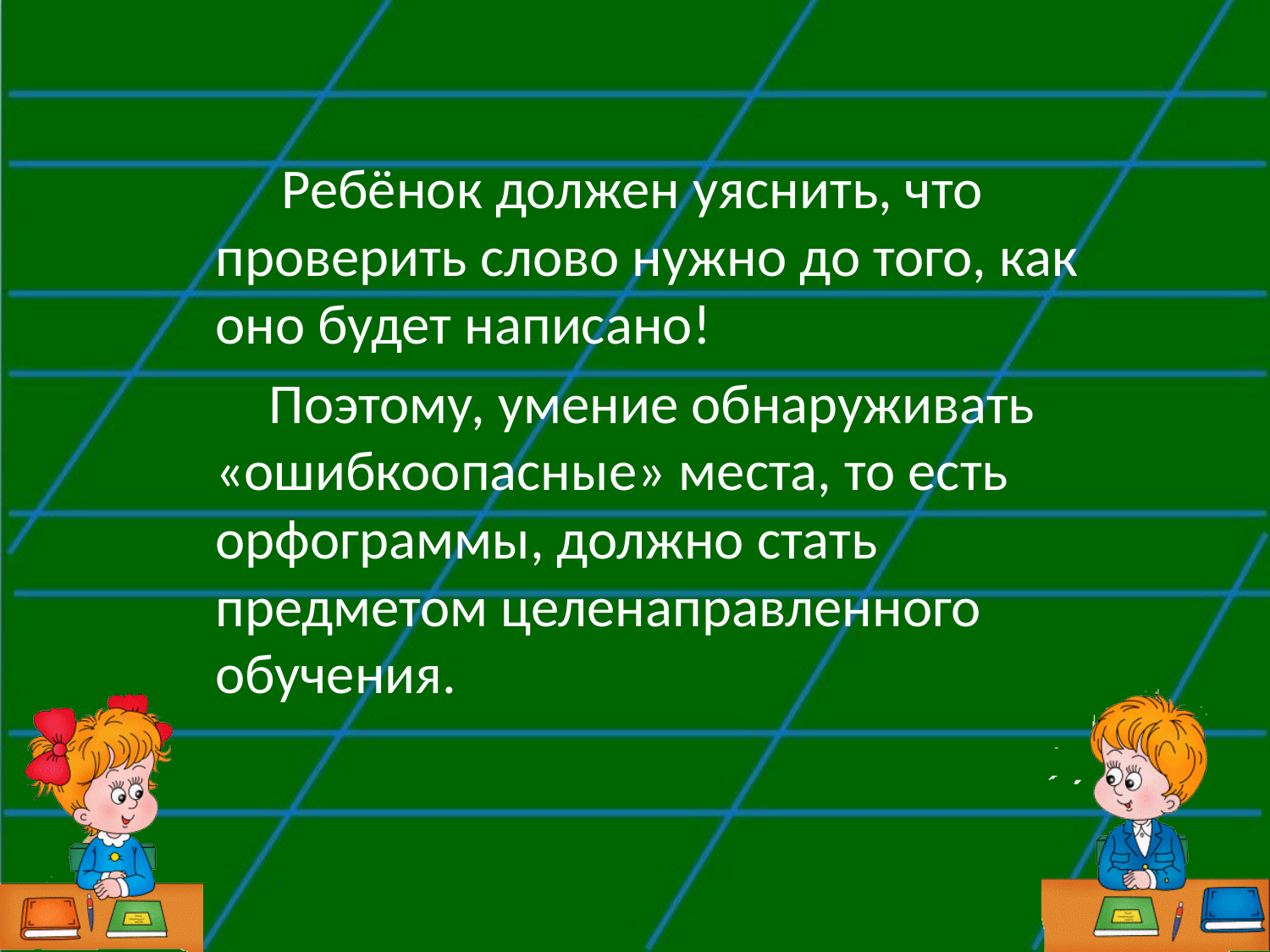

Ребёнок должен уяснить, что проверить слово нужно до того, как оно будет написано!
        Поэтому, умение обнаруживать «ошибкоопасные» места, то есть орфограммы, должно стать предметом целенаправленного обучения.